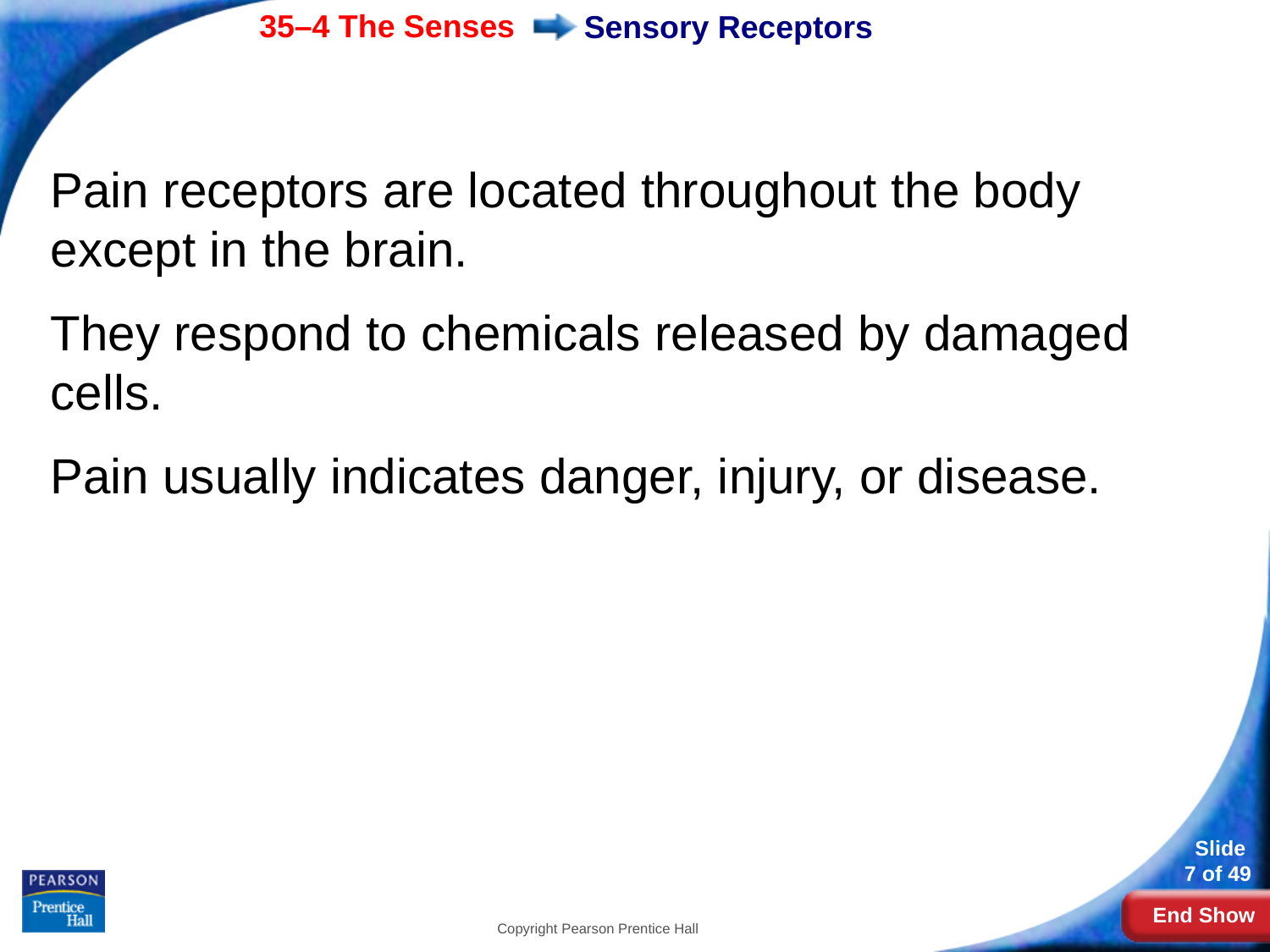

# Sensory Receptors
Pain receptors are located throughout the body except in the brain.
They respond to chemicals released by damaged cells.
Pain usually indicates danger, injury, or disease.
Copyright Pearson Prentice Hall